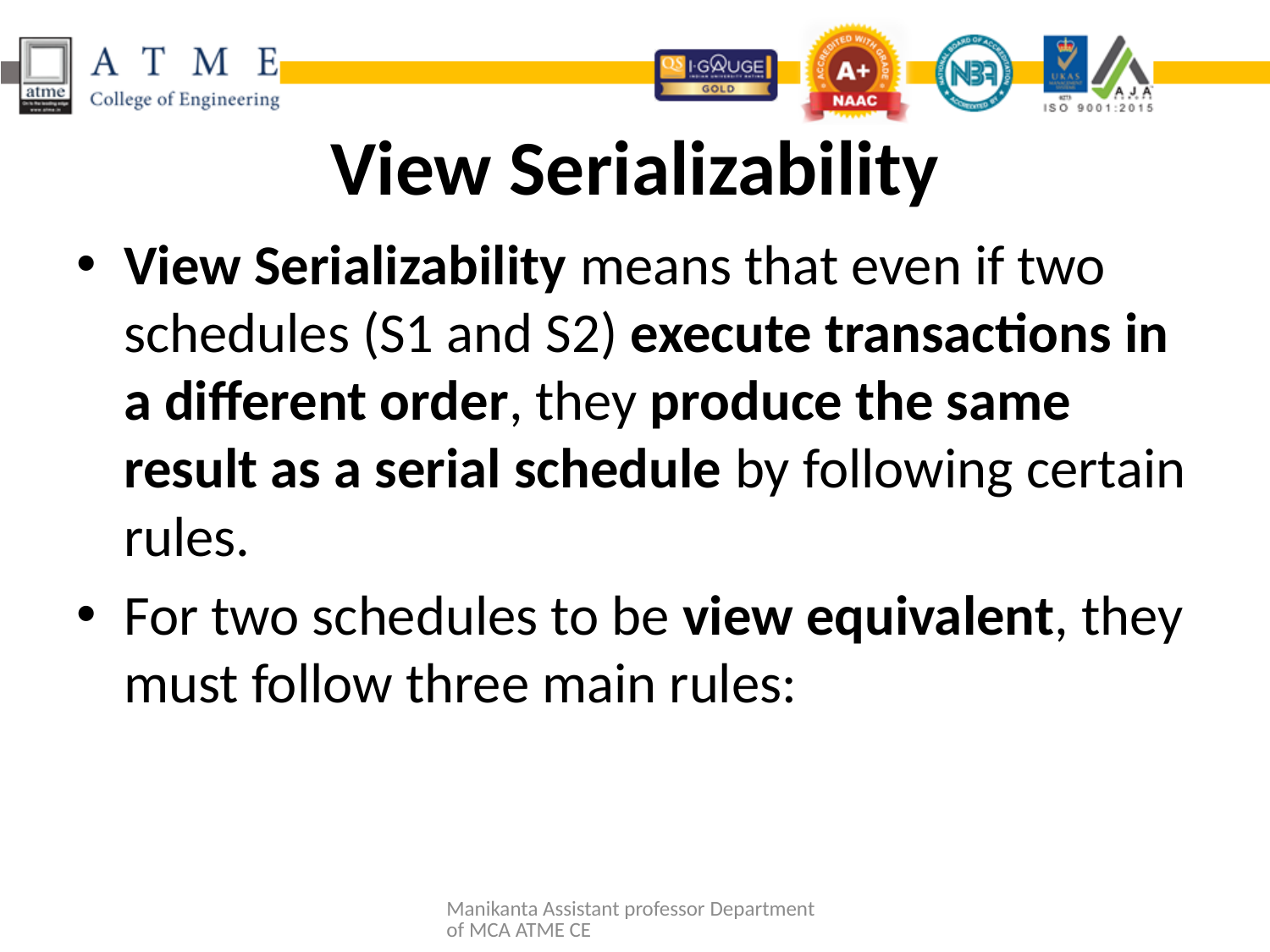

# View Serializability
View Serializability means that even if two schedules (S1 and S2) execute transactions in a different order, they produce the same result as a serial schedule by following certain rules.
For two schedules to be view equivalent, they must follow three main rules:
Manikanta Assistant professor Department of MCA ATME CE